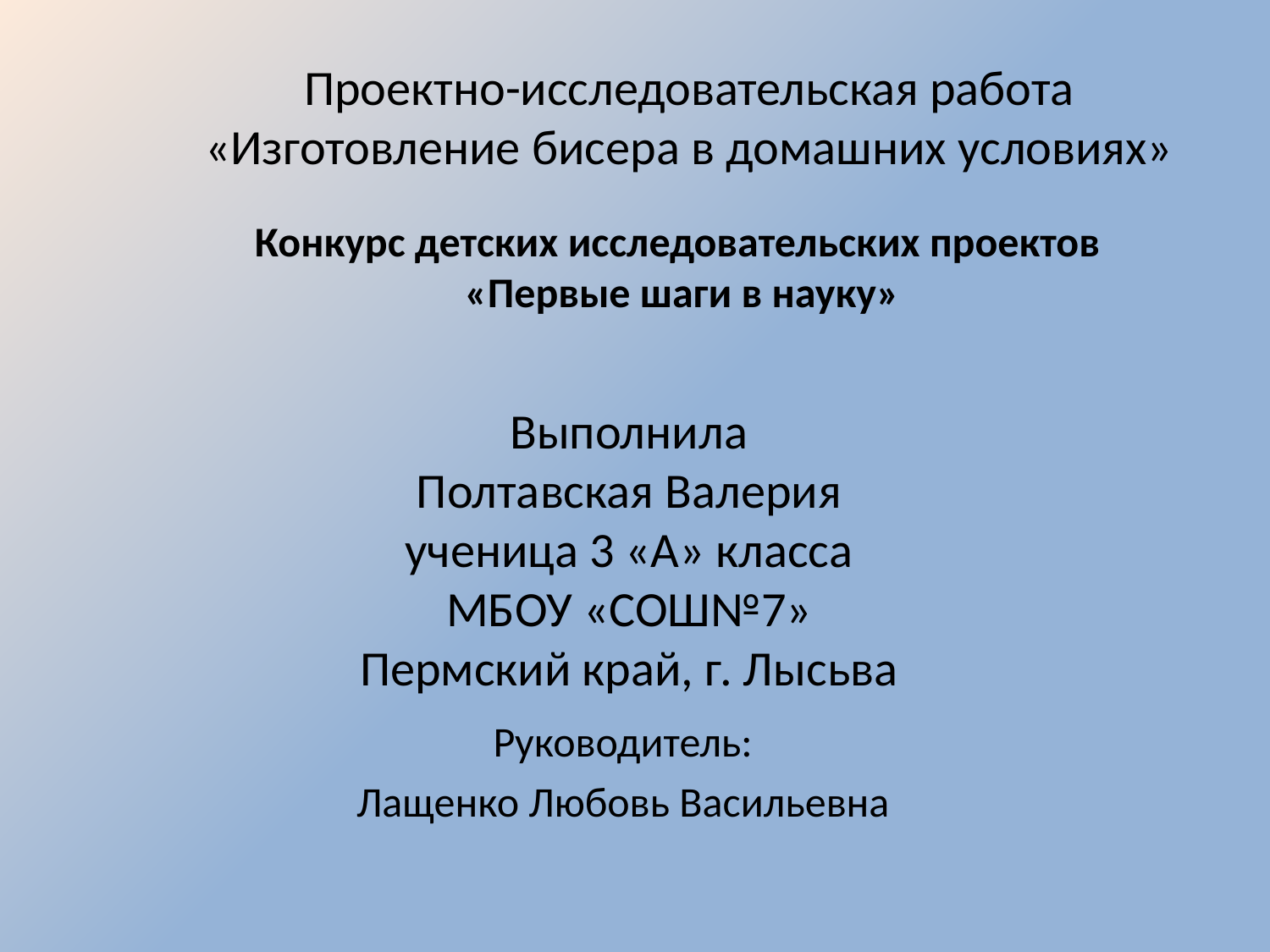

Проектно-исследовательская работа
«Изготовление бисера в домашних условиях»
Конкурс детских исследовательских проектов
«Первые шаги в науку»

# Выполнила Полтавская Валерия ученица 3 «А» класса МБОУ «СОШ№7» Пермский край, г. Лысьва
Руководитель:
Лащенко Любовь Васильевна